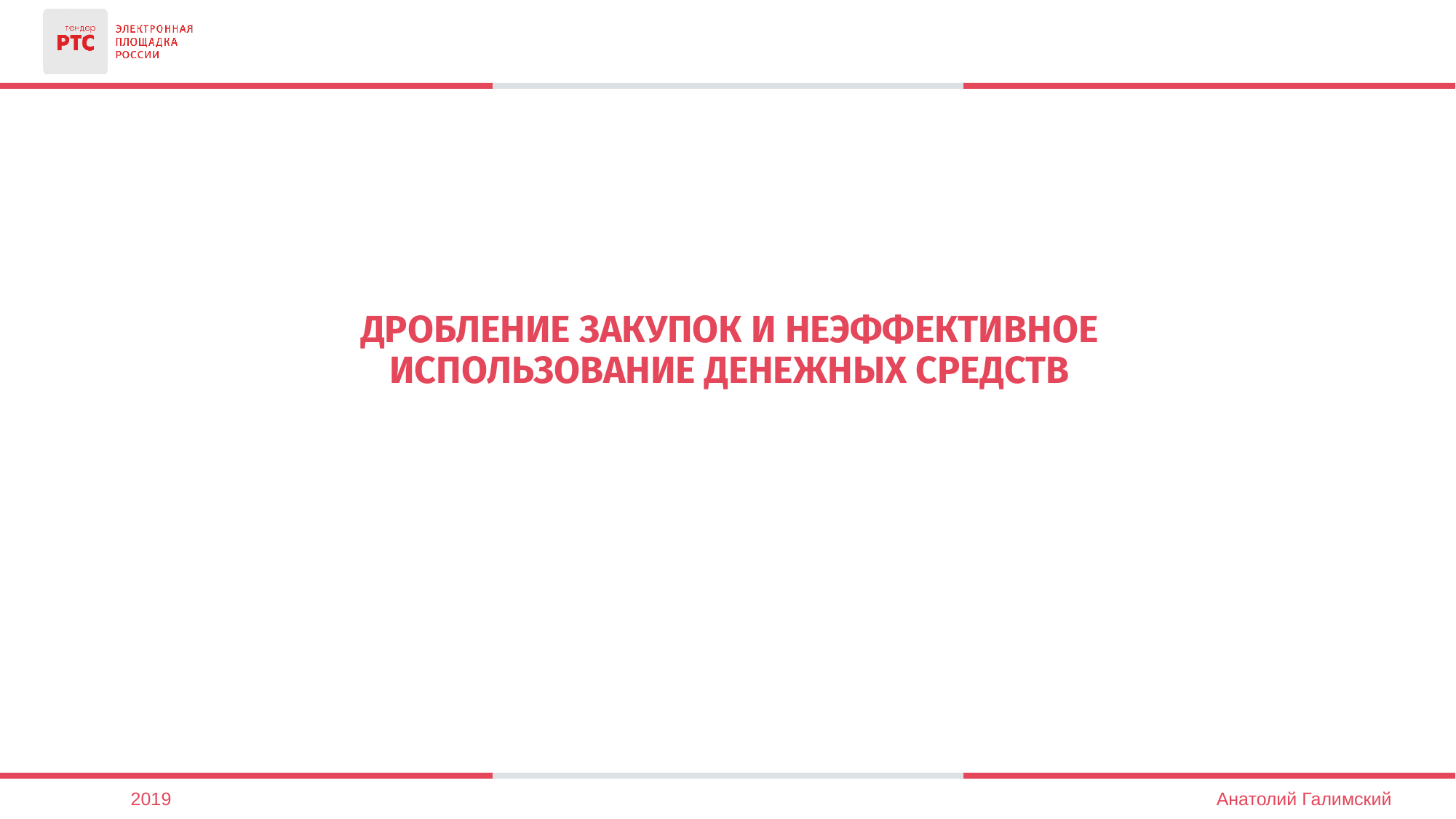

Дробление закупок и НЕэффективное использование денежных средств
2019
Анатолий Галимский